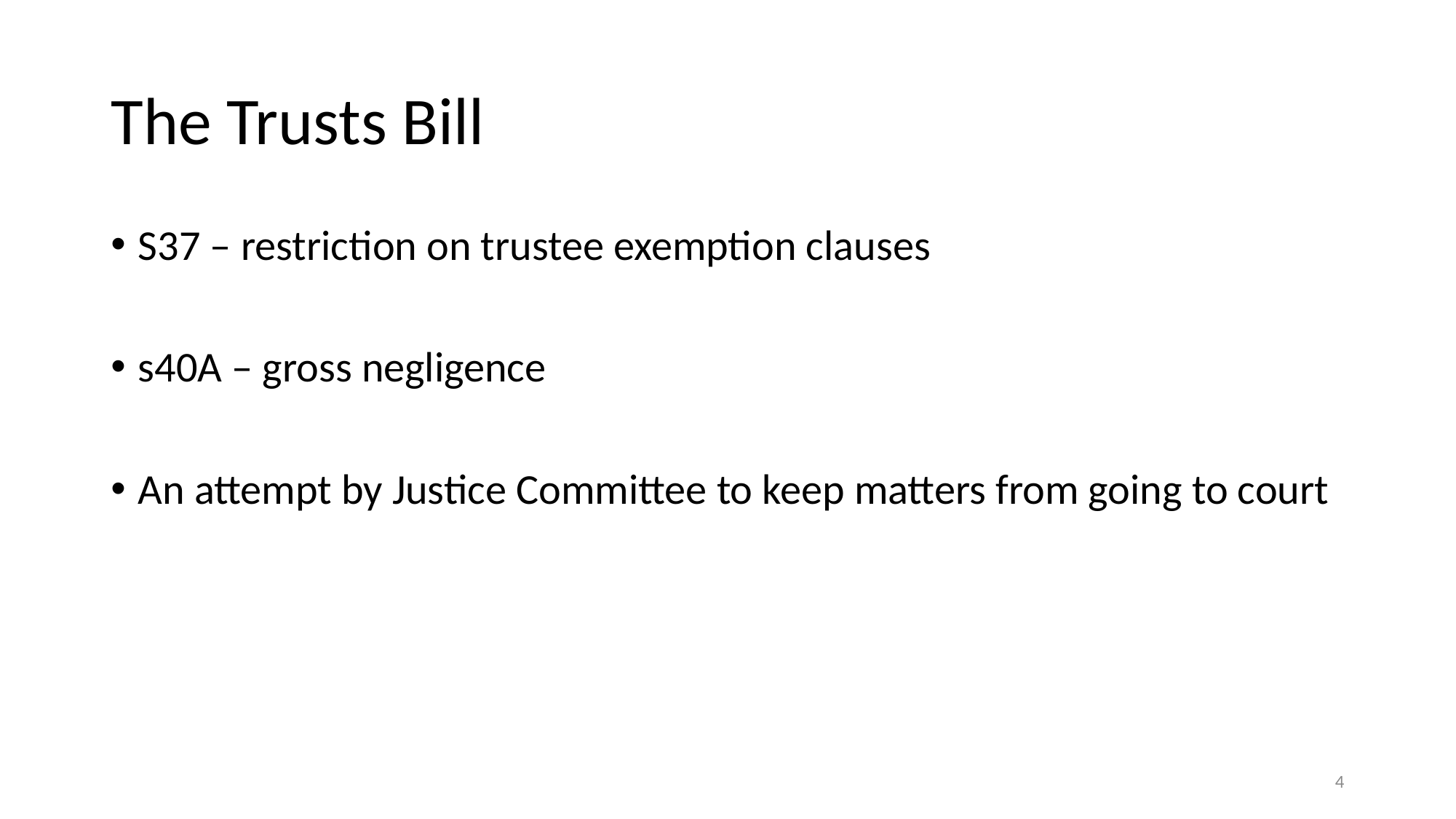

# The Trusts Bill
S37 – restriction on trustee exemption clauses

s40A – gross negligence

An attempt by Justice Committee to keep matters from going to court
4